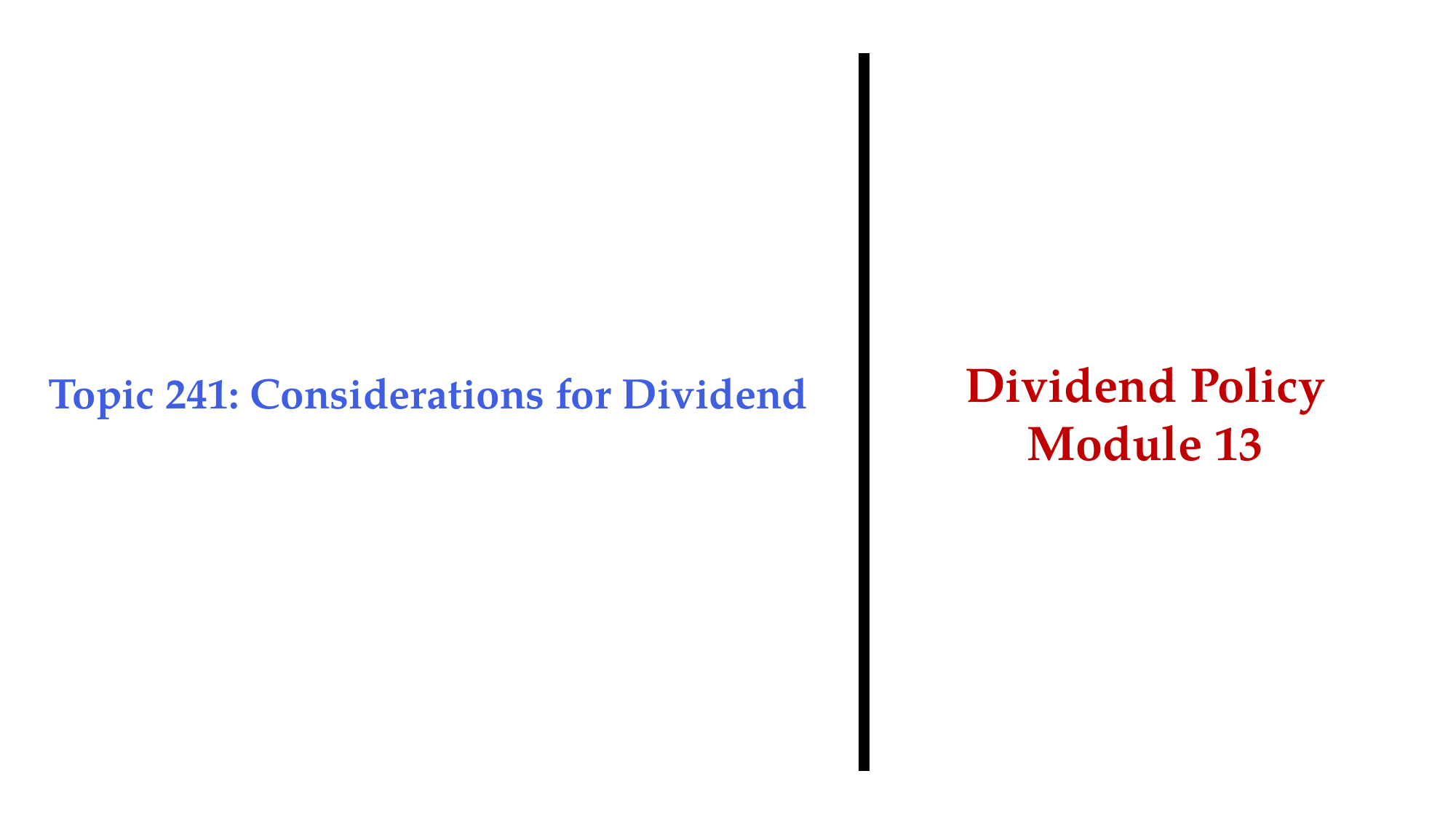

Topic 241: Considerations for Dividend
Dividend Policy
Module 13